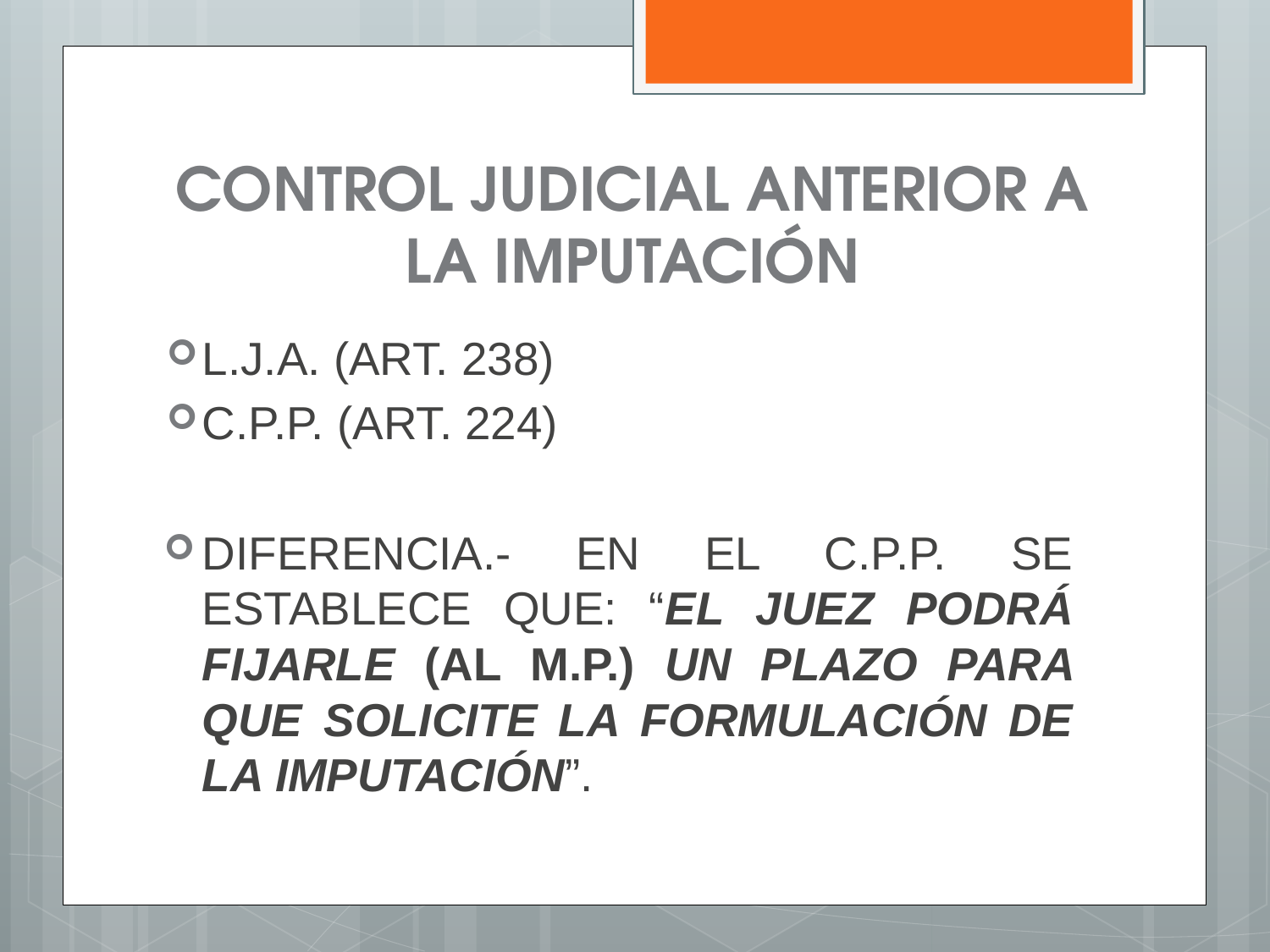

# CONTROL JUDICIAL ANTERIOR A LA IMPUTACIÓN
L.J.A. (ART. 238)
C.P.P. (ART. 224)

DIFERENCIA.- EN EL C.P.P. SE ESTABLECE QUE: “EL JUEZ PODRÁ FIJARLE (AL M.P.) UN PLAZO PARA QUE SOLICITE LA FORMULACIÓN DE LA IMPUTACIÓN”.